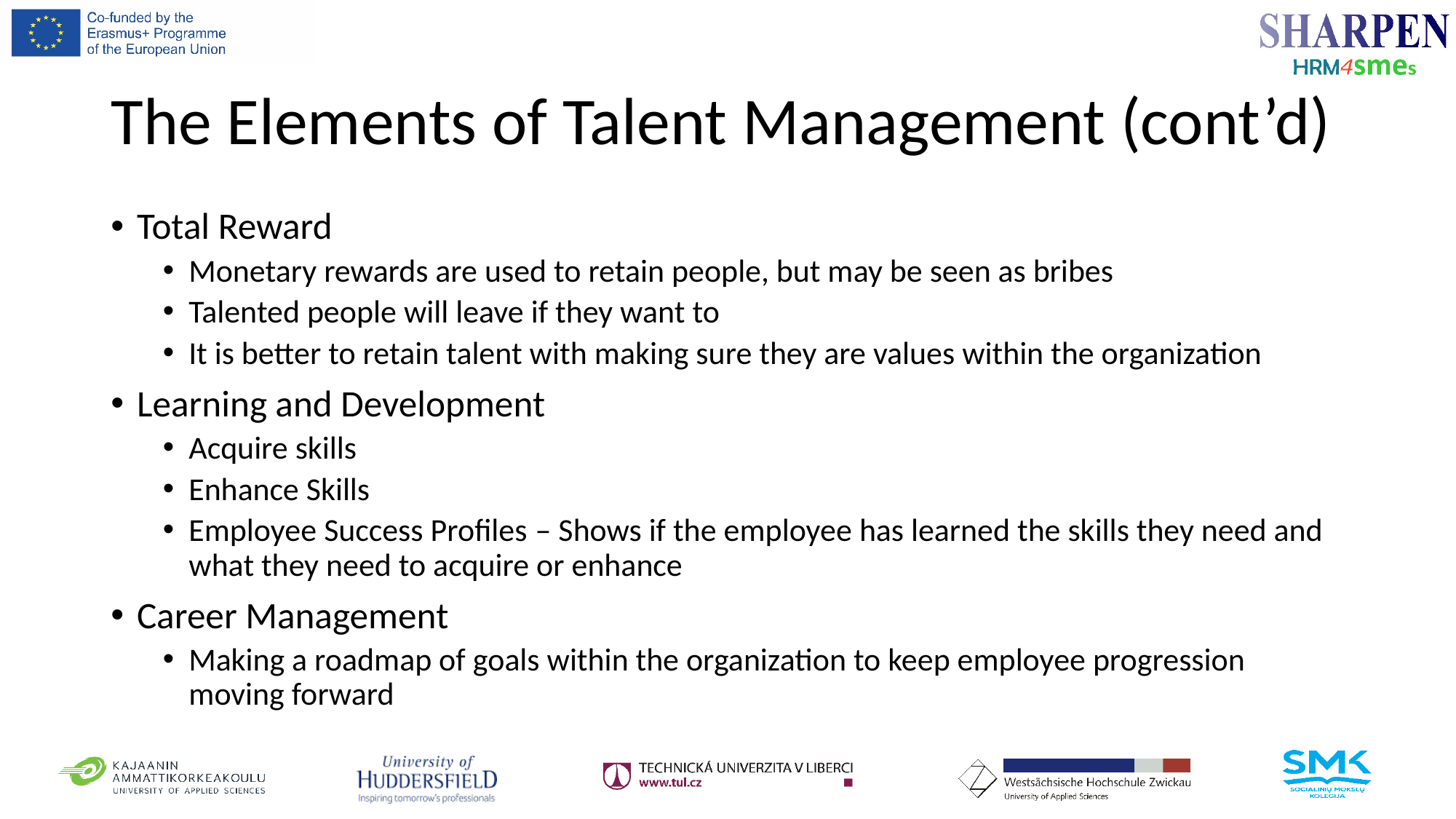

# The Elements of Talent Management (cont’d)
Total Reward
Monetary rewards are used to retain people, but may be seen as bribes
Talented people will leave if they want to
It is better to retain talent with making sure they are values within the organization
Learning and Development
Acquire skills
Enhance Skills
Employee Success Profiles – Shows if the employee has learned the skills they need and what they need to acquire or enhance
Career Management
Making a roadmap of goals within the organization to keep employee progression moving forward